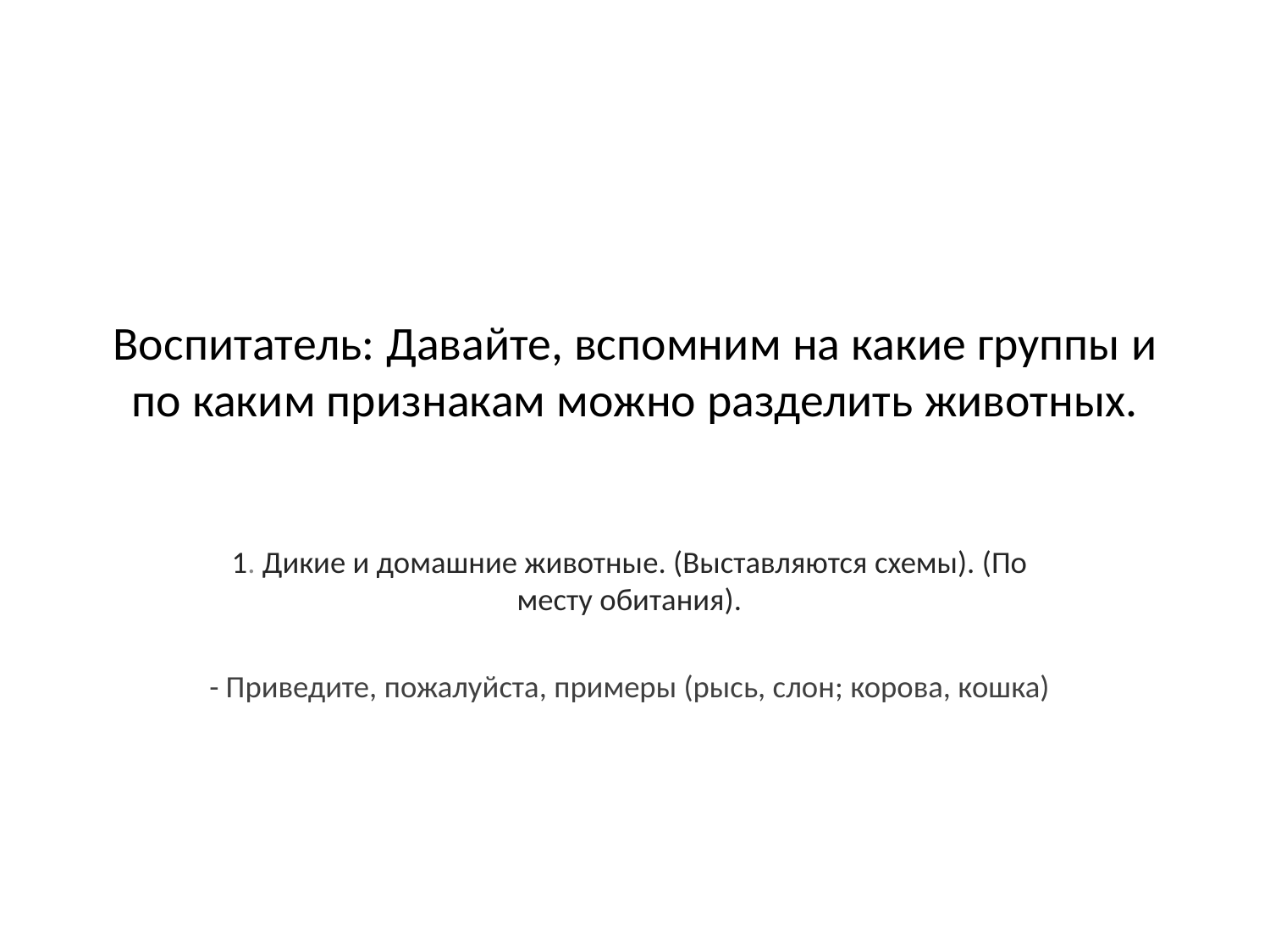

# Воспитатель: Давайте, вспомним на какие группы и по каким признакам можно разделить животных.
1. Дикие и домашние животные. (Выставляются схемы). (По месту обитания).

- Приведите, пожалуйста, примеры (рысь, слон; корова, кошка)